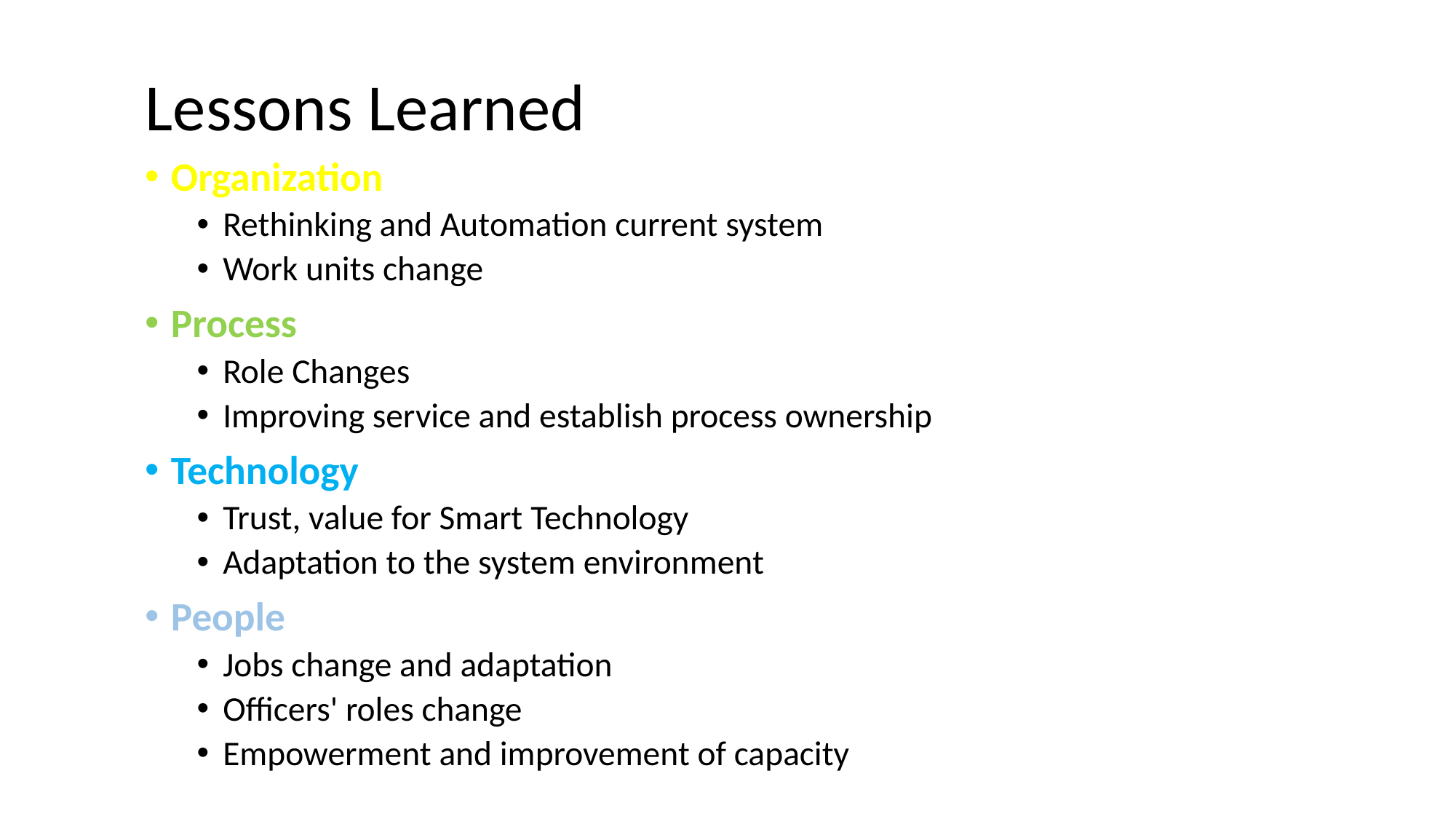

# Lessons Learned
Organization
Rethinking and Automation current system
Work units change
Process
Role Changes
Improving service and establish process ownership
Technology
Trust, value for Smart Technology
Adaptation to the system environment
People
Jobs change and adaptation
Officers' roles change
Empowerment and improvement of capacity